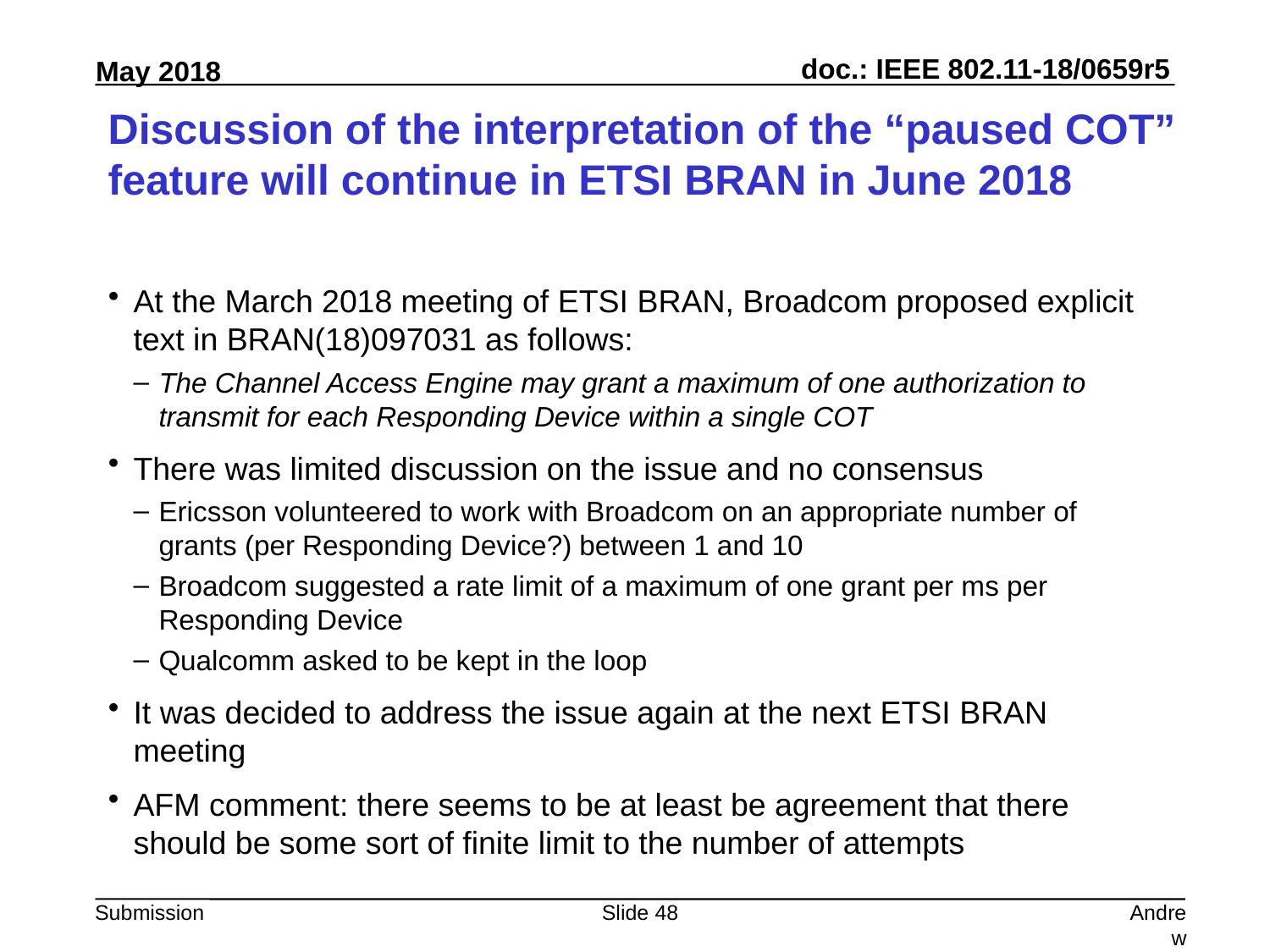

# Discussion of the interpretation of the “paused COT” feature will continue in ETSI BRAN in June 2018
At the March 2018 meeting of ETSI BRAN, Broadcom proposed explicit text in BRAN(18)097031 as follows:
The Channel Access Engine may grant a maximum of one authorization to transmit for each Responding Device within a single COT
There was limited discussion on the issue and no consensus
Ericsson volunteered to work with Broadcom on an appropriate number of grants (per Responding Device?) between 1 and 10
Broadcom suggested a rate limit of a maximum of one grant per ms per Responding Device
Qualcomm asked to be kept in the loop
It was decided to address the issue again at the next ETSI BRAN meeting
AFM comment: there seems to be at least be agreement that there should be some sort of finite limit to the number of attempts
Slide 48
Andrew Myles, Cisco